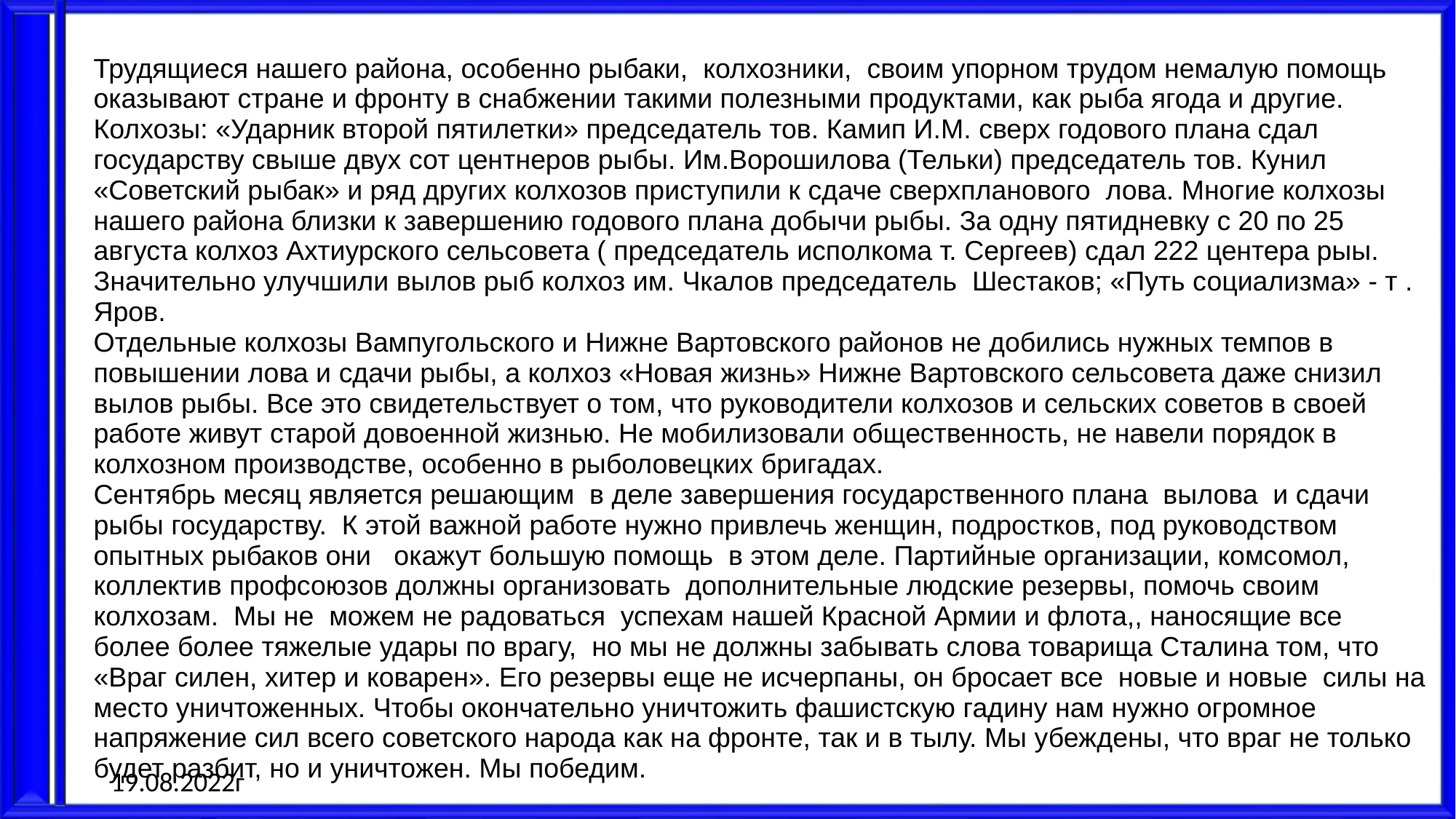

Трудящиеся нашего района, особенно рыбаки,  колхозники,  своим упорном трудом немалую помощь оказывают стране и фронту в снабжении такими полезными продуктами, как рыба ягода и другие.
Колхозы: «Ударник второй пятилетки» председатель тов. Камип И.М. сверх годового плана сдал государству свыше двух сот центнеров рыбы. Им.Ворошилова (Тельки) председатель тов. Кунил «Советский рыбак» и ряд других колхозов приступили к сдаче сверхпланового  лова. Многие колхозы нашего района близки к завершению годового плана добычи рыбы. За одну пятидневку с 20 по 25 августа колхоз Ахтиурского сельсовета ( председатель исполкома т. Сергеев) сдал 222 центера рыы.  Значительно улучшили вылов рыб колхоз им. Чкалов председатель  Шестаков; «Путь социализма» - т . Яров.
Отдельные колхозы Вампугольского и Нижне Вартовского районов не добились нужных темпов в повышении лова и сдачи рыбы, а колхоз «Новая жизнь» Нижне Вартовского сельсовета даже снизил вылов рыбы. Все это свидетельствует о том, что руководители колхозов и сельских советов в своей работе живут старой довоенной жизнью. Не мобилизовали общественность, не навели порядок в колхозном производстве, особенно в рыболовецких бригадах.
Сентябрь месяц является решающим  в деле завершения государственного плана  вылова  и сдачи рыбы государству.  К этой важной работе нужно привлечь женщин, подростков, под руководством опытных рыбаков они   окажут большую помощь  в этом деле. Партийные организации, комсомол, коллектив профсоюзов должны организовать  дополнительные людские резервы, помочь своим колхозам.  Мы не  можем не радоваться  успехам нашей Красной Армии и флота,, наносящие все  более более тяжелые удары по врагу,  но мы не должны забывать слова товарища Сталина том, что «Враг силен, хитер и коварен». Его резервы еще не исчерпаны, он бросает все  новые и новые  силы на место уничтоженных. Чтобы окончательно уничтожить фашистскую гадину нам нужно огромное напряжение сил всего советского народа как на фронте, так и в тылу. Мы убеждены, что враг не только будет разбит, но и уничтожен. Мы победим.

19.08.2022г